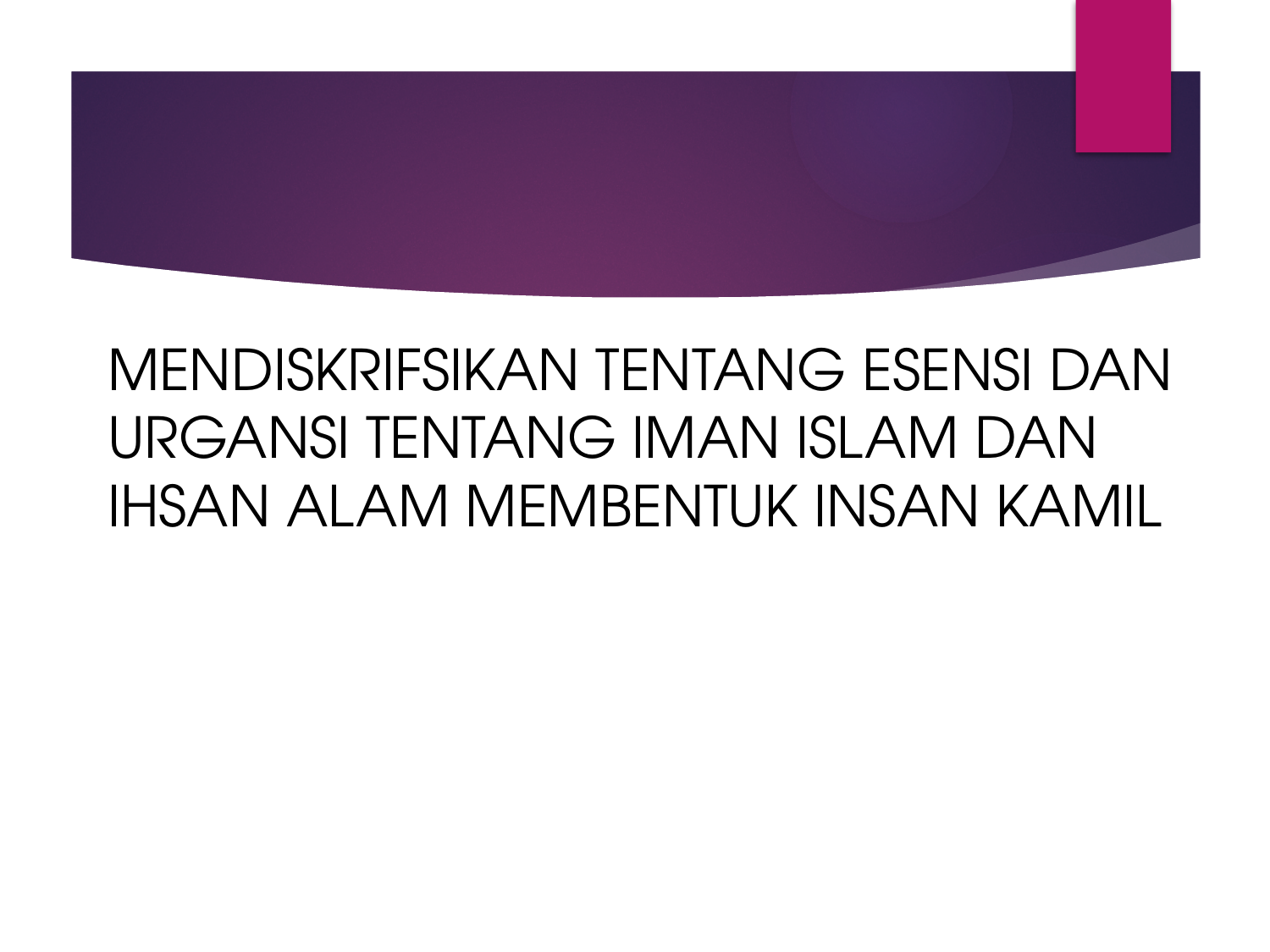

# MENDISKRIFSIKAN TENTANG ESENSI DAN URGANSI TENTANG IMAN ISLAM DAN IHSAN ALAM MEMBENTUK INSAN KAMIL